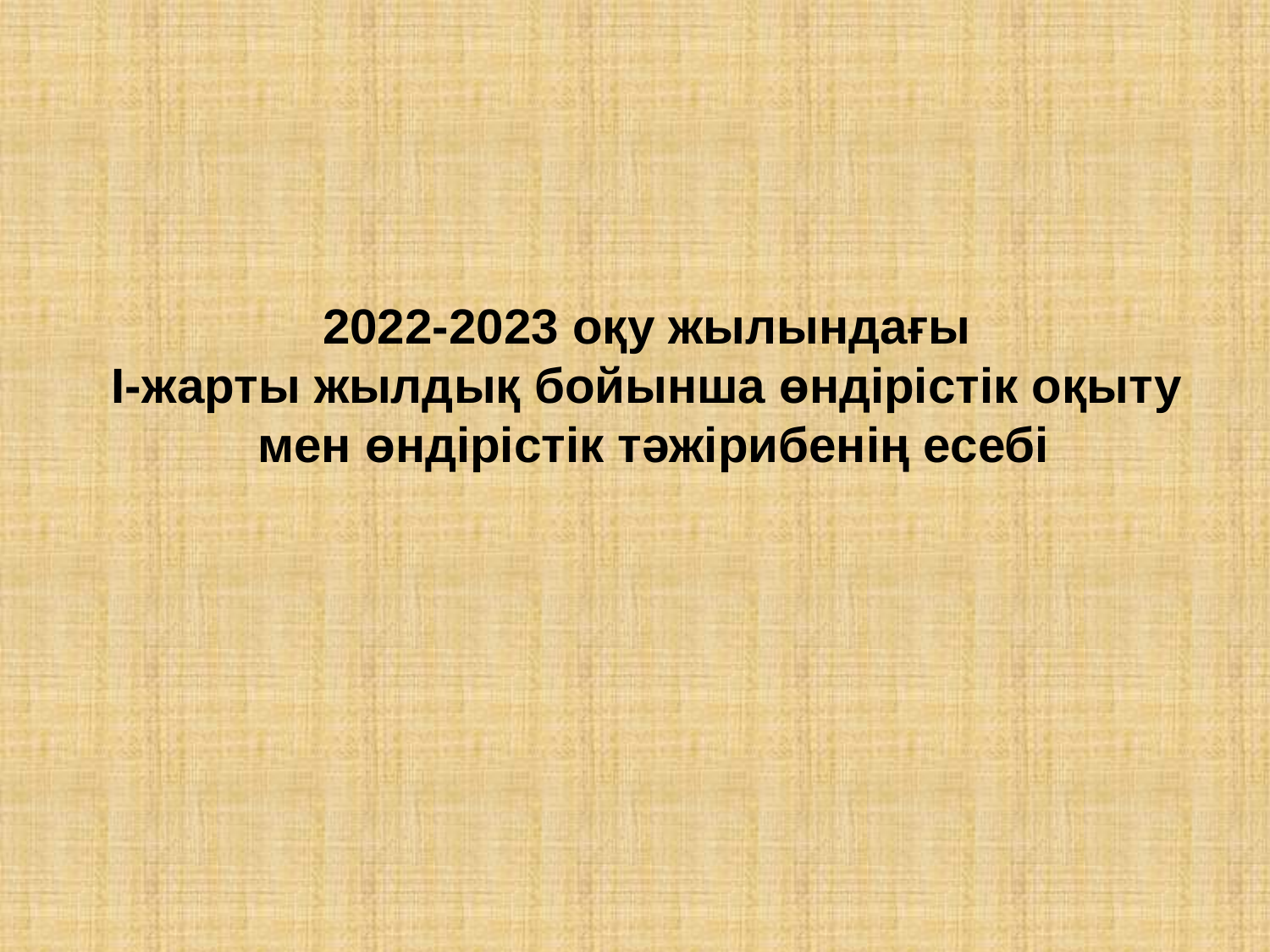

2022-2023 оқу жылындағы
І-жарты жылдық бойынша өндірістік оқыту
мен өндірістік тәжірибенің есебі